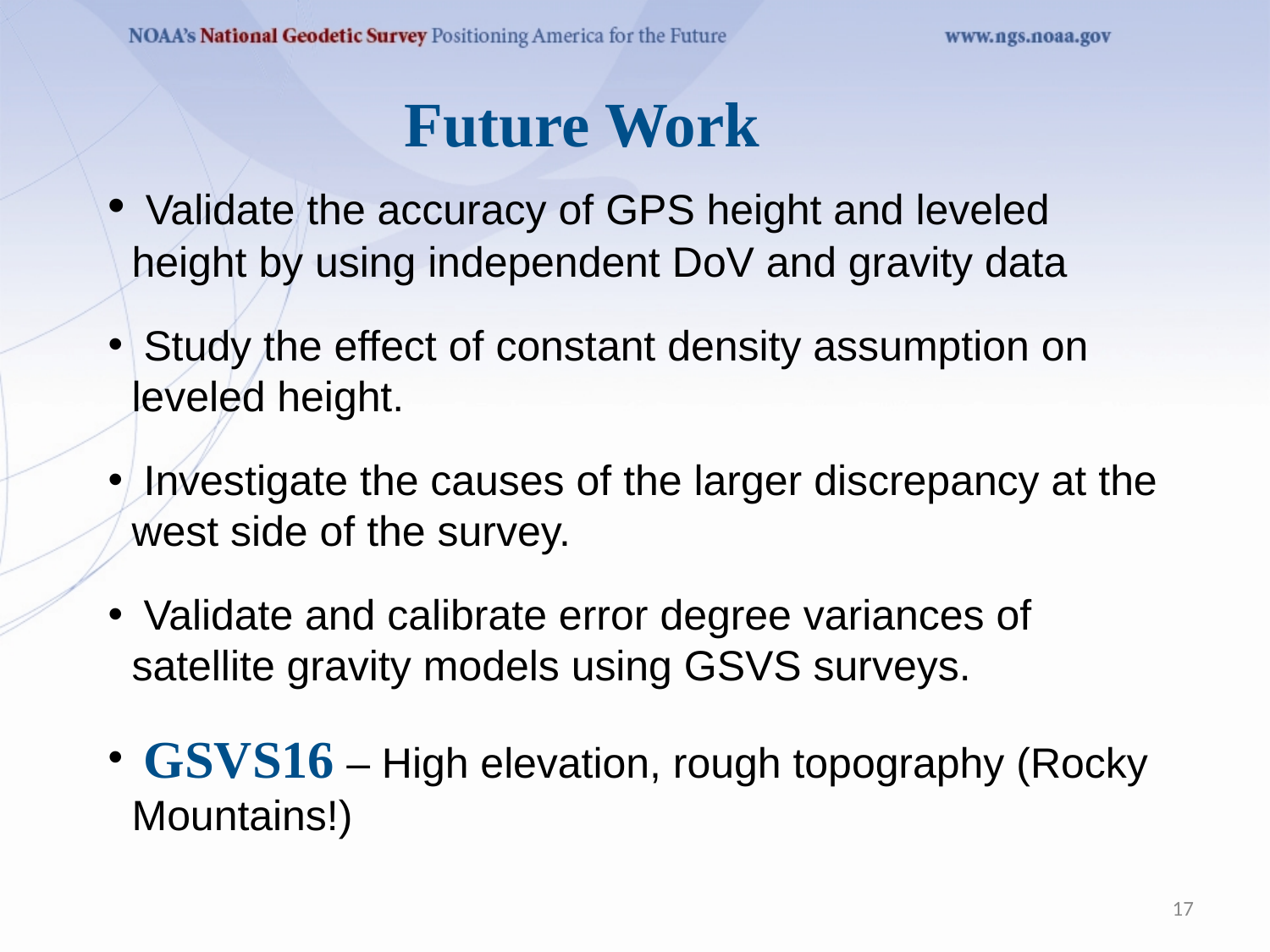

# Future Work
 Validate the accuracy of GPS height and leveled height by using independent DoV and gravity data

 Study the effect of constant density assumption on leveled height.

 Investigate the causes of the larger discrepancy at the west side of the survey.

 Validate and calibrate error degree variances of satellite gravity models using GSVS surveys.

 GSVS16 – High elevation, rough topography (Rocky Mountains!)

17